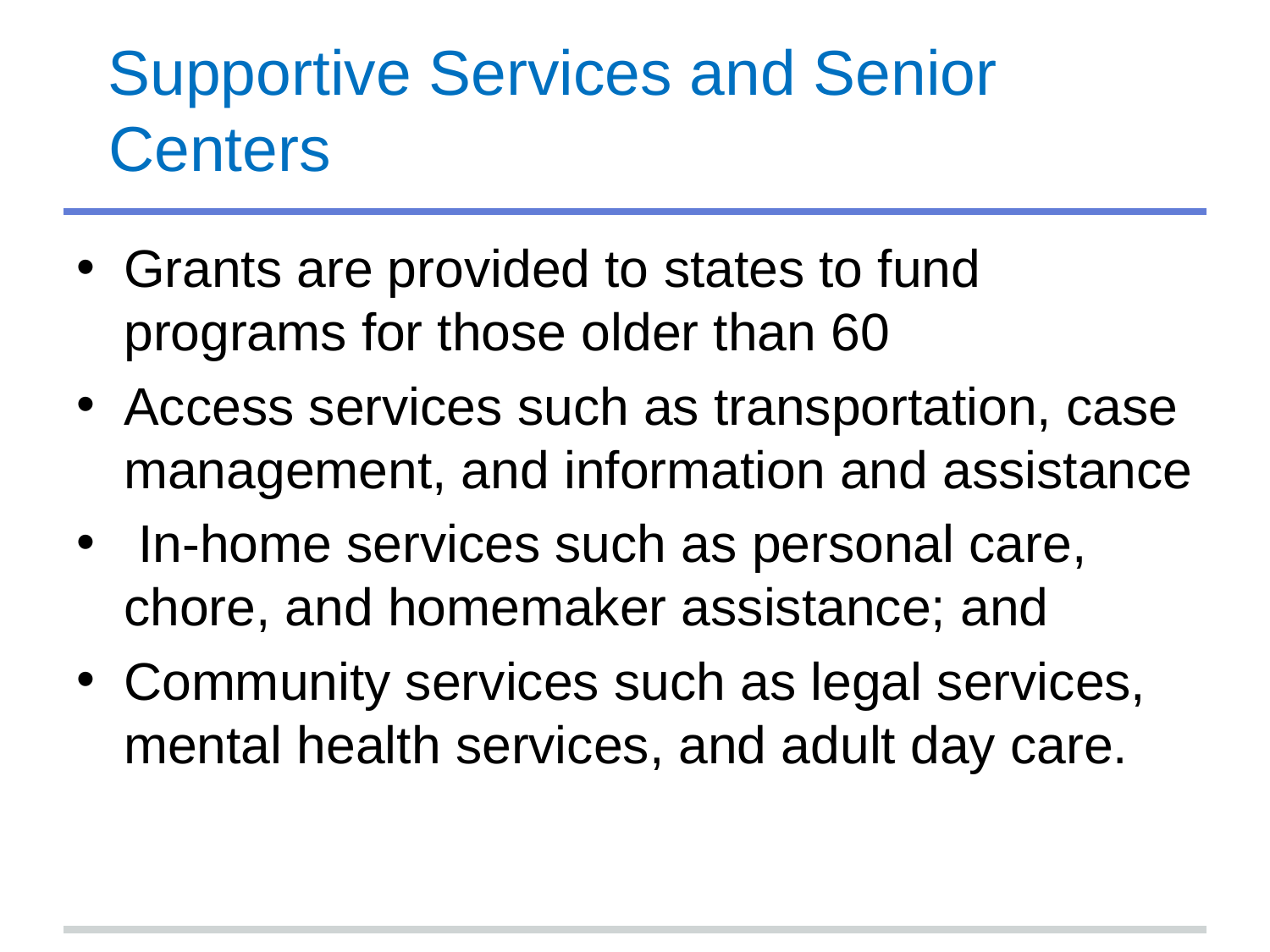

# Supportive Services and Senior Centers
Grants are provided to states to fund programs for those older than 60
Access services such as transportation, case management, and information and assistance
 In-home services such as personal care, chore, and homemaker assistance; and
Community services such as legal services, mental health services, and adult day care.